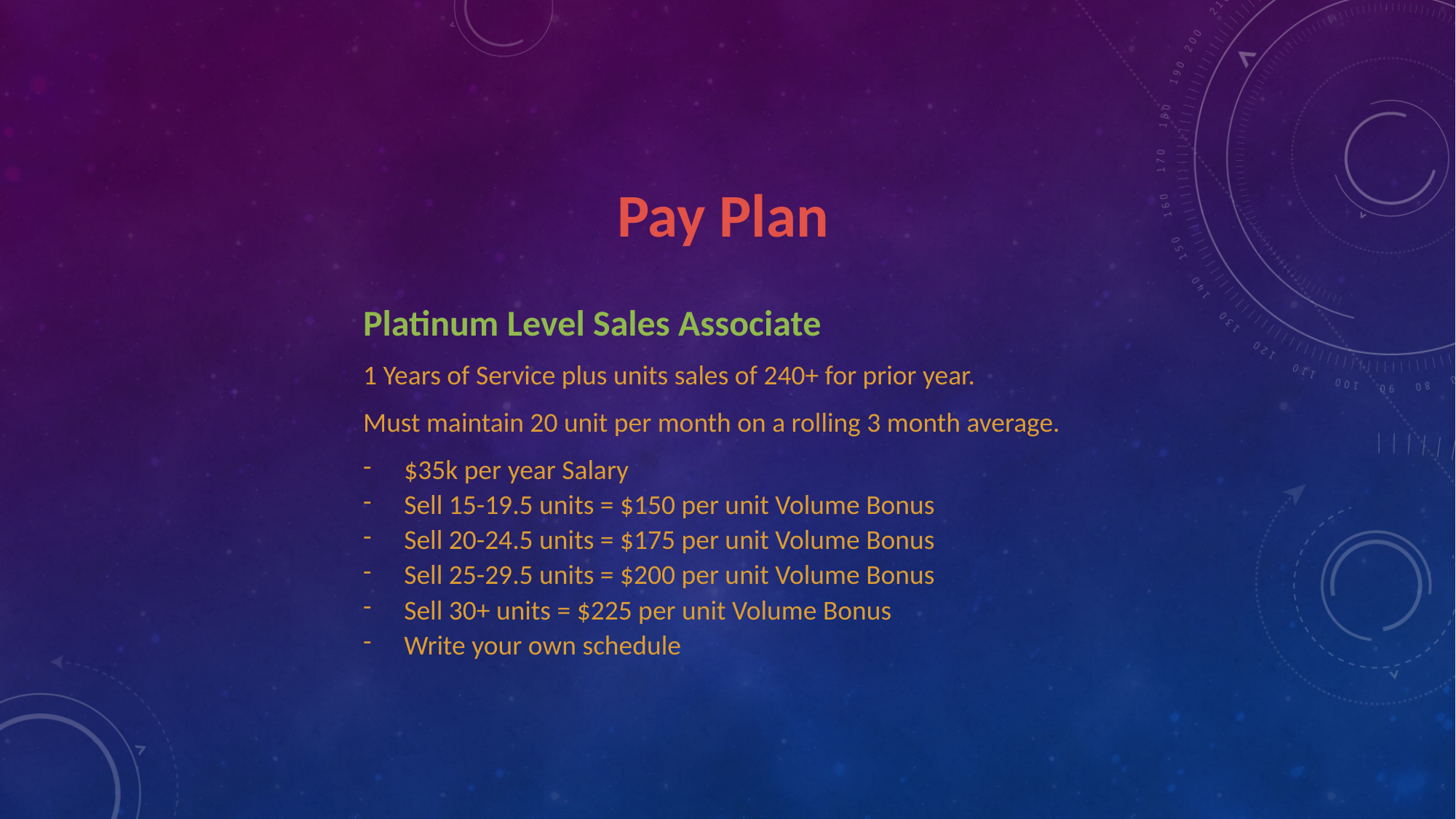

Pay Plan

Platinum Level Sales Associate
1 Years of Service plus units sales of 240+ for prior year.
Must maintain 20 unit per month on a rolling 3 month average.
$35k per year Salary
Sell 15-19.5 units = $150 per unit Volume Bonus
Sell 20-24.5 units = $175 per unit Volume Bonus
Sell 25-29.5 units = $200 per unit Volume Bonus
Sell 30+ units = $225 per unit Volume Bonus
Write your own schedule